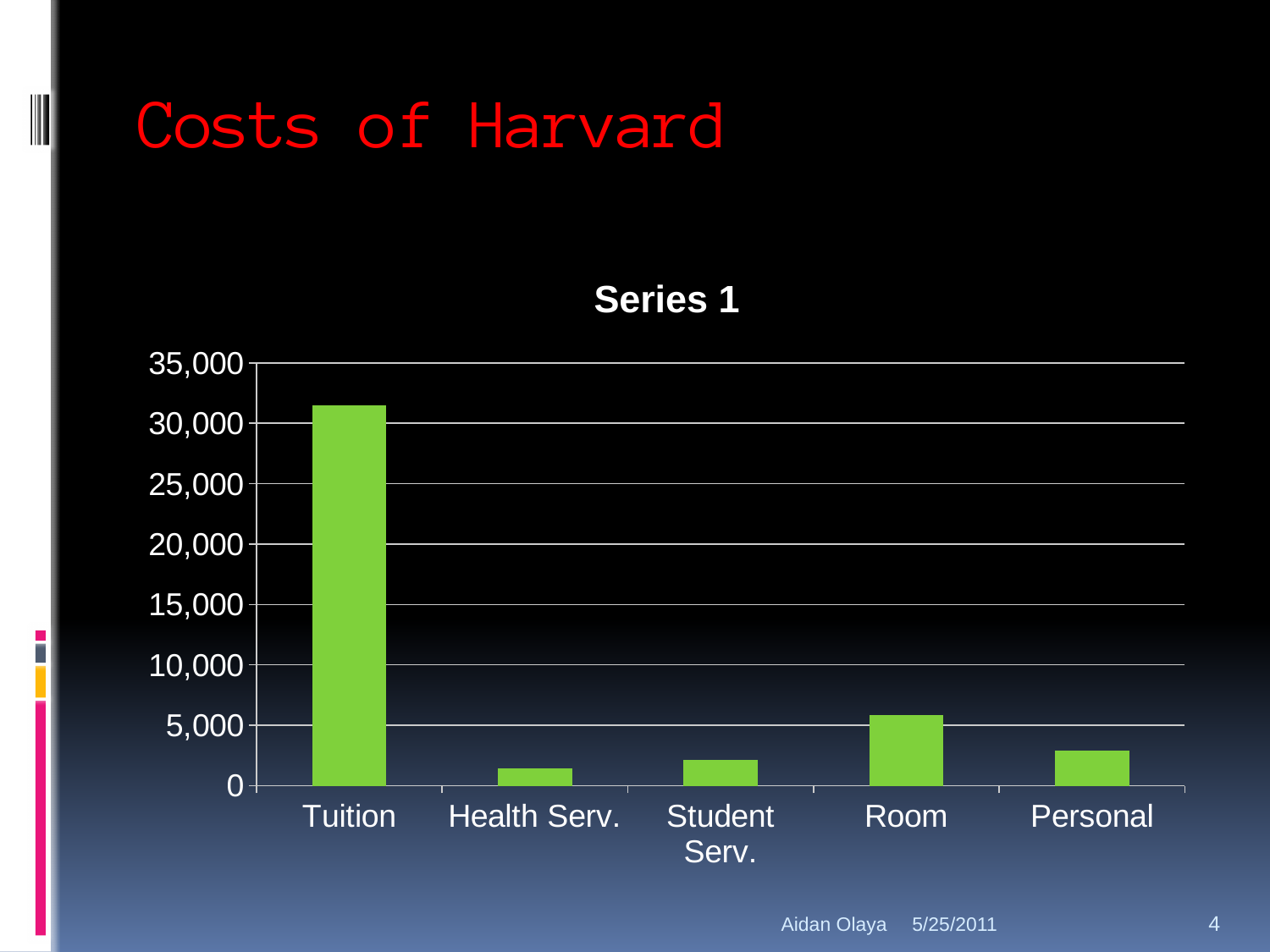

# Costs of Harvard

### Chart:

| Category | Series 1 |
|---|---|
| Tuition | 31456.0 |
| Health Serv. | 1426.0 |
| Student Serv. | 2116.0 |
| Room | 5856.0 |
| Personal | 2930.0 |
Aidan Olaya
5/25/2011
4